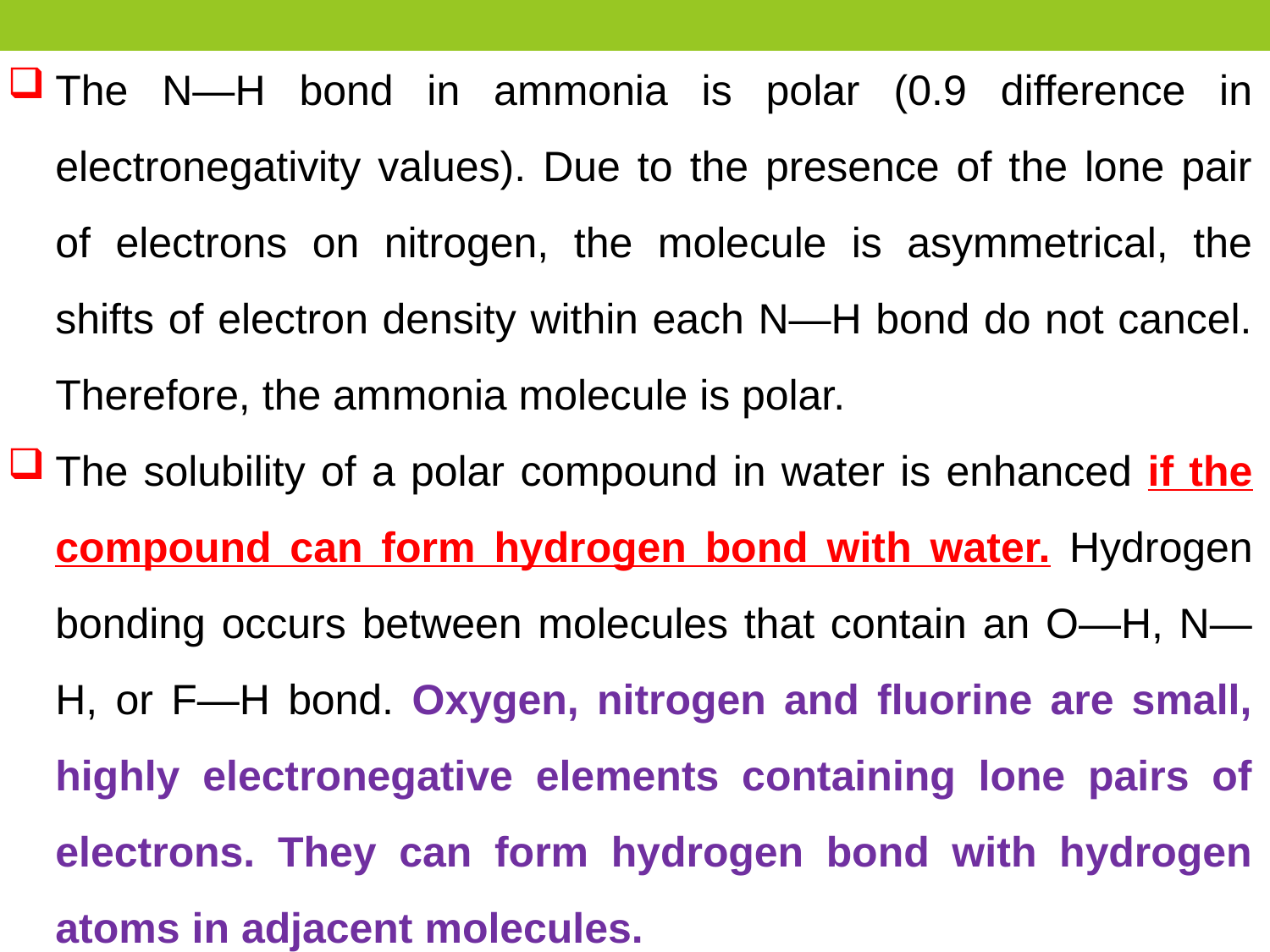

The N—H bond in ammonia is polar (0.9 difference in electronegativity values). Due to the presence of the lone pair of electrons on nitrogen, the molecule is asymmetrical, the shifts of electron density within each N—H bond do not cancel. Therefore, the ammonia molecule is polar.
The solubility of a polar compound in water is enhanced if the compound can form hydrogen bond with water. Hydrogen bonding occurs between molecules that contain an O—H, N—H, or F—H bond. Oxygen, nitrogen and fluorine are small, highly electronegative elements containing lone pairs of electrons. They can form hydrogen bond with hydrogen atoms in adjacent molecules.